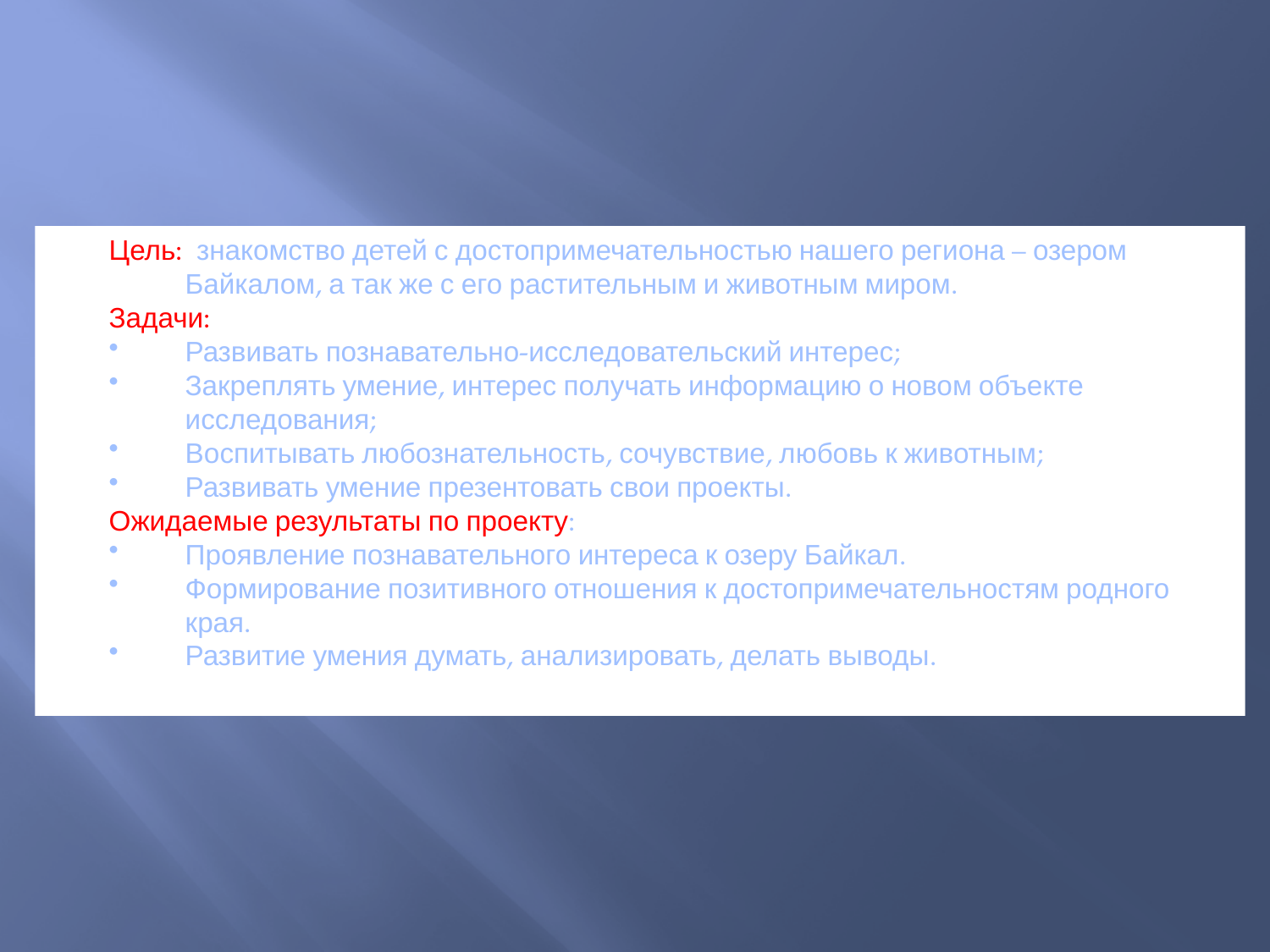

Цель:  знакомство детей с достопримечательностью нашего региона – озером Байкалом, а так же с его растительным и животным миром.
Задачи:
Развивать познавательно-исследовательский интерес;
Закреплять умение, интерес получать информацию о новом объекте исследования;
Воспитывать любознательность, сочувствие, любовь к животным;
Развивать умение презентовать свои проекты.
Ожидаемые результаты по проекту:
Проявление познавательного интереса к озеру Байкал.
Формирование позитивного отношения к достопримечательностям родного края.
Развитие умения думать, анализировать, делать выводы.